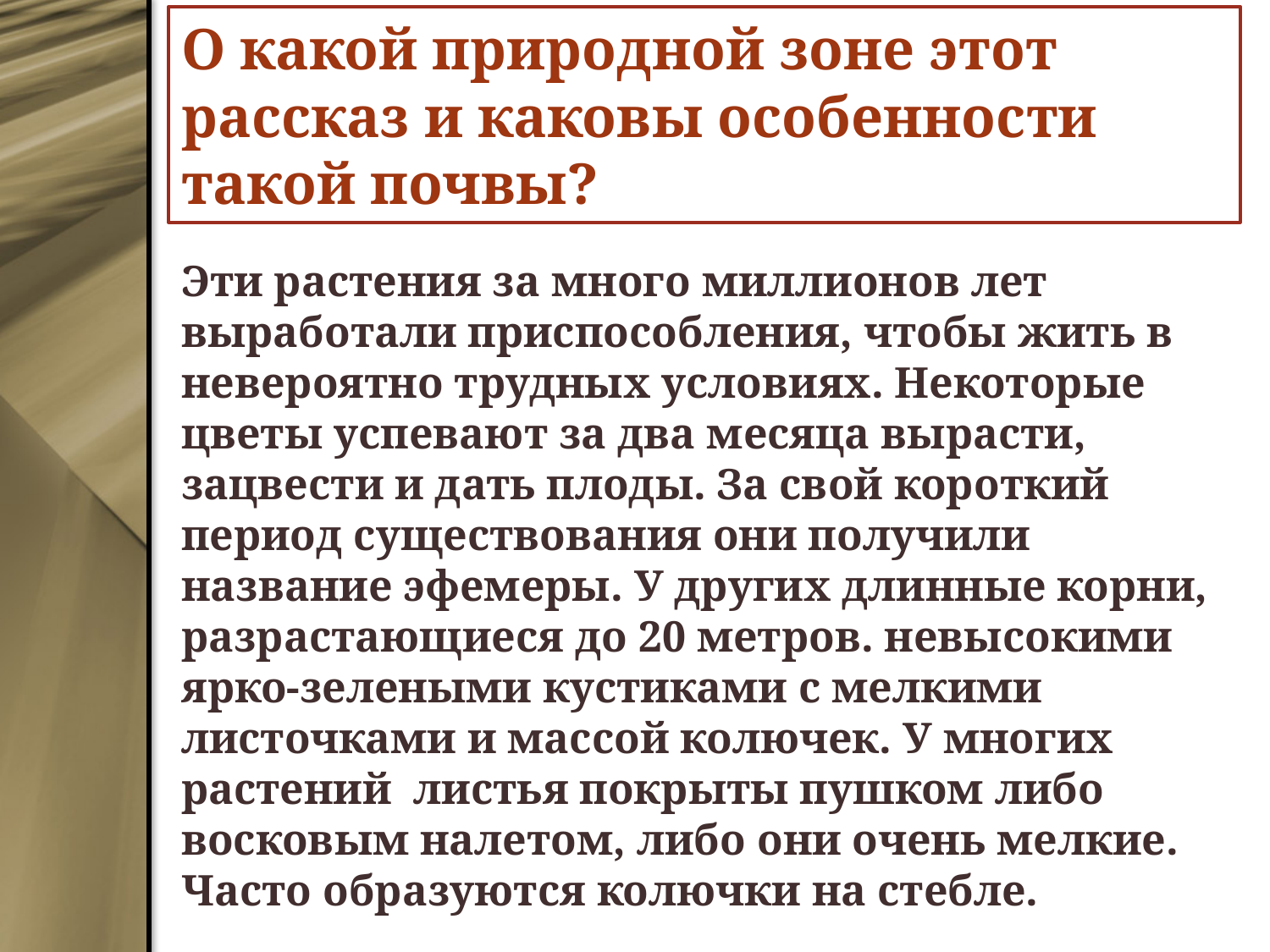

О какой природной зоне этот рассказ и каковы особенности такой почвы?
Эти растения за много миллионов лет выработали приспособления, чтобы жить в невероятно трудных условиях. Некоторые цветы успевают за два месяца вырасти, зацвести и дать плоды. За свой короткий период существования они получили название эфемеры. У других длинные корни, разрастающиеся до 20 метров. невысокими ярко-зелеными кустиками с мелкими листочками и массой колючек. У многих растений  листья покрыты пушком либо восковым налетом, либо они очень мелкие. Часто образуются колючки на стебле.